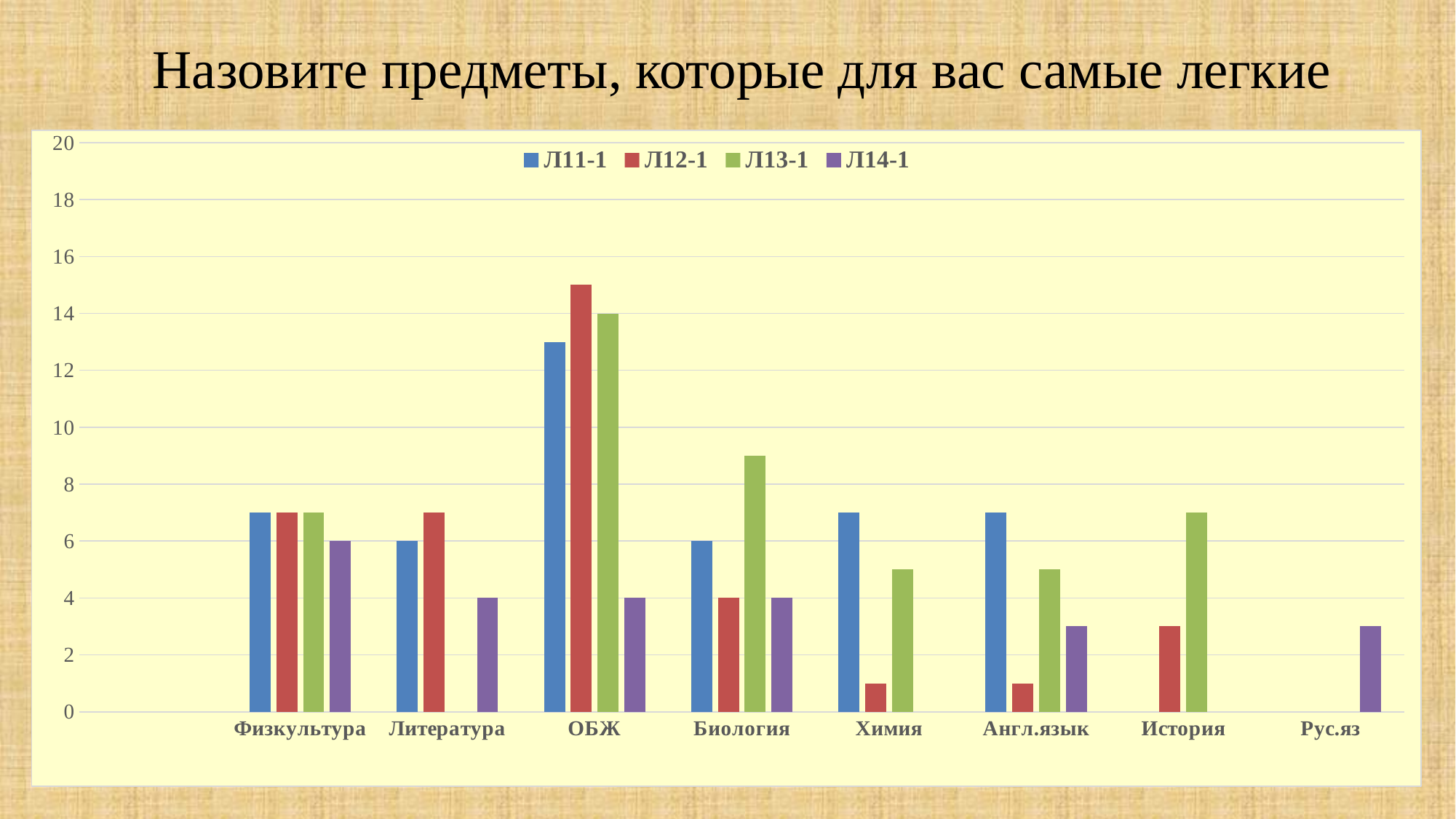

# Назовите предметы, которые для вас самые легкие

### Chart

| Category | Л11-1 | Л12-1 | Л13-1 | Л14-1 |
|---|---|---|---|---|
|  | None | None | None | None |
| Физкультура | 7.0 | 7.0 | 7.0 | 6.0 |
| Литература | 6.0 | 7.0 | None | 4.0 |
| ОБЖ | 13.0 | 15.0 | 14.0 | 4.0 |
| Биология | 6.0 | 4.0 | 9.0 | 4.0 |
| Химия | 7.0 | 1.0 | 5.0 | None |
| Англ.язык | 7.0 | 1.0 | 5.0 | 3.0 |
| История | None | 3.0 | 7.0 | None |
| Рус.яз | None | None | None | 3.0 |